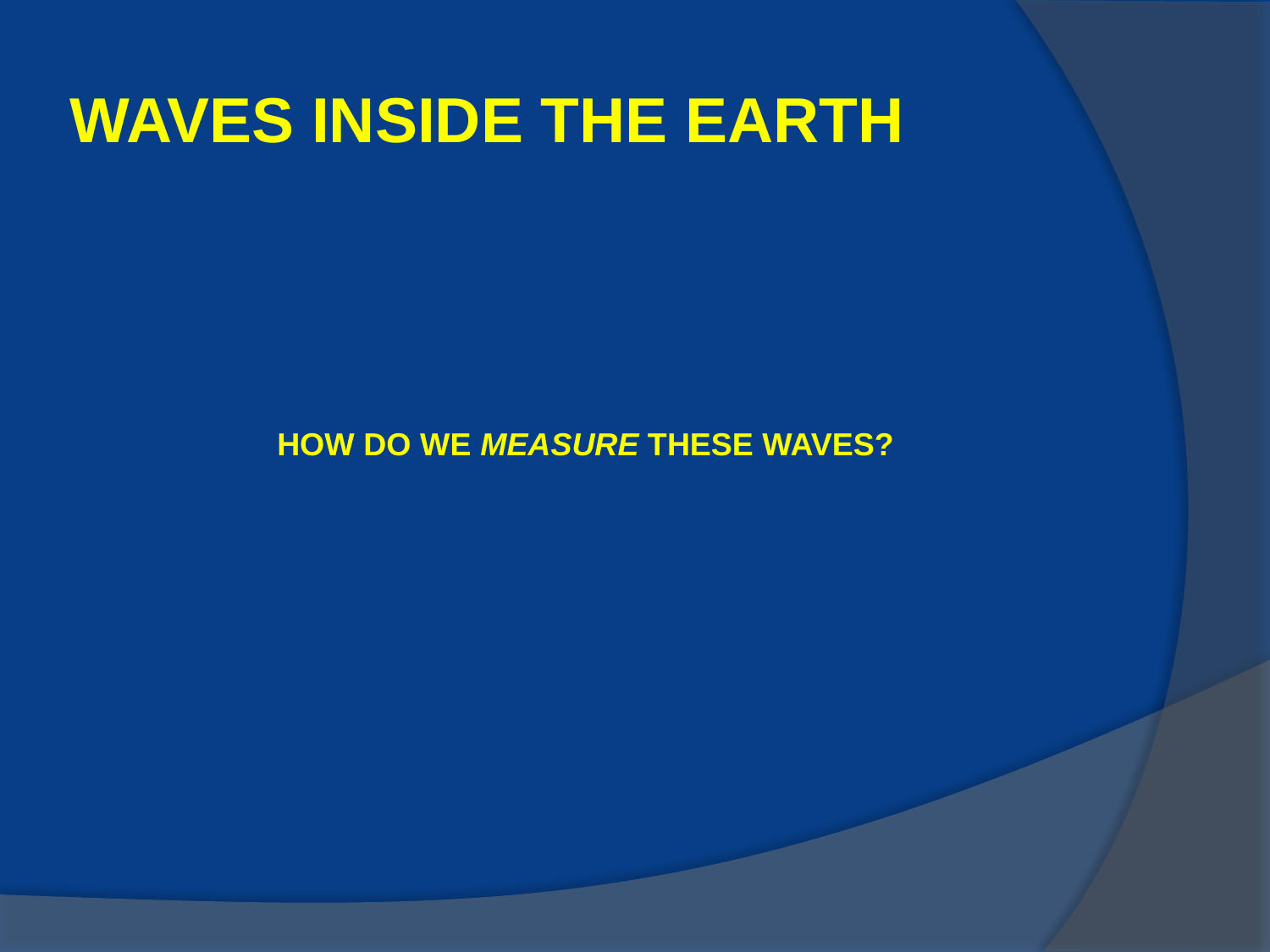

# WAVES INSIDE THE EARTH
HOW DO WE MEASURE THESE WAVES?